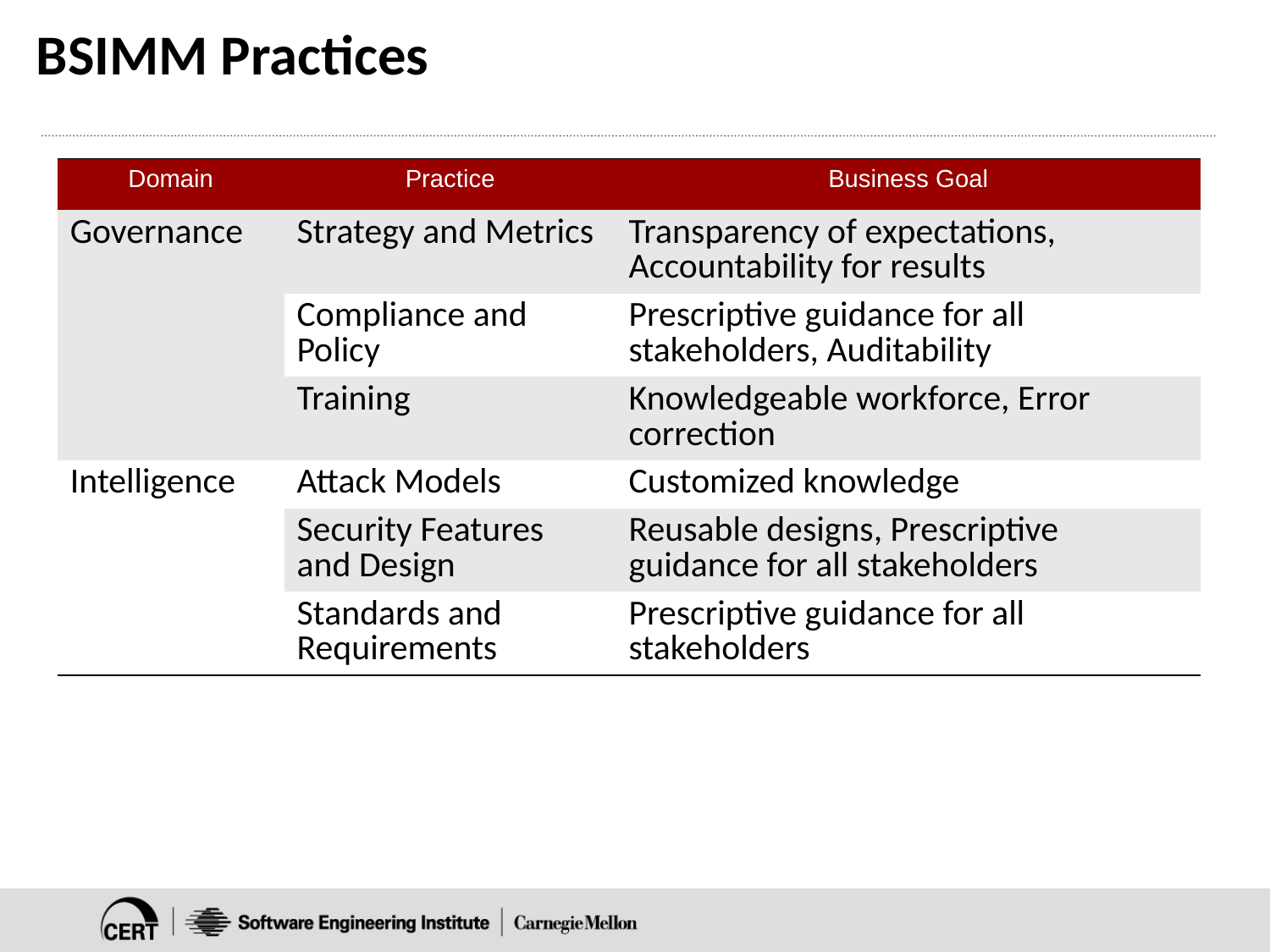

# BSIMM Practices
| Domain | Practice | Business Goal |
| --- | --- | --- |
| Governance | Strategy and Metrics | Transparency of expectations, Accountability for results |
|  | Compliance and Policy | Prescriptive guidance for all stakeholders, Auditability |
|  | Training | Knowledgeable workforce, Error correction |
| Intelligence | Attack Models | Customized knowledge |
|  | Security Features and Design | Reusable designs, Prescriptive guidance for all stakeholders |
|  | Standards and Requirements | Prescriptive guidance for all stakeholders |